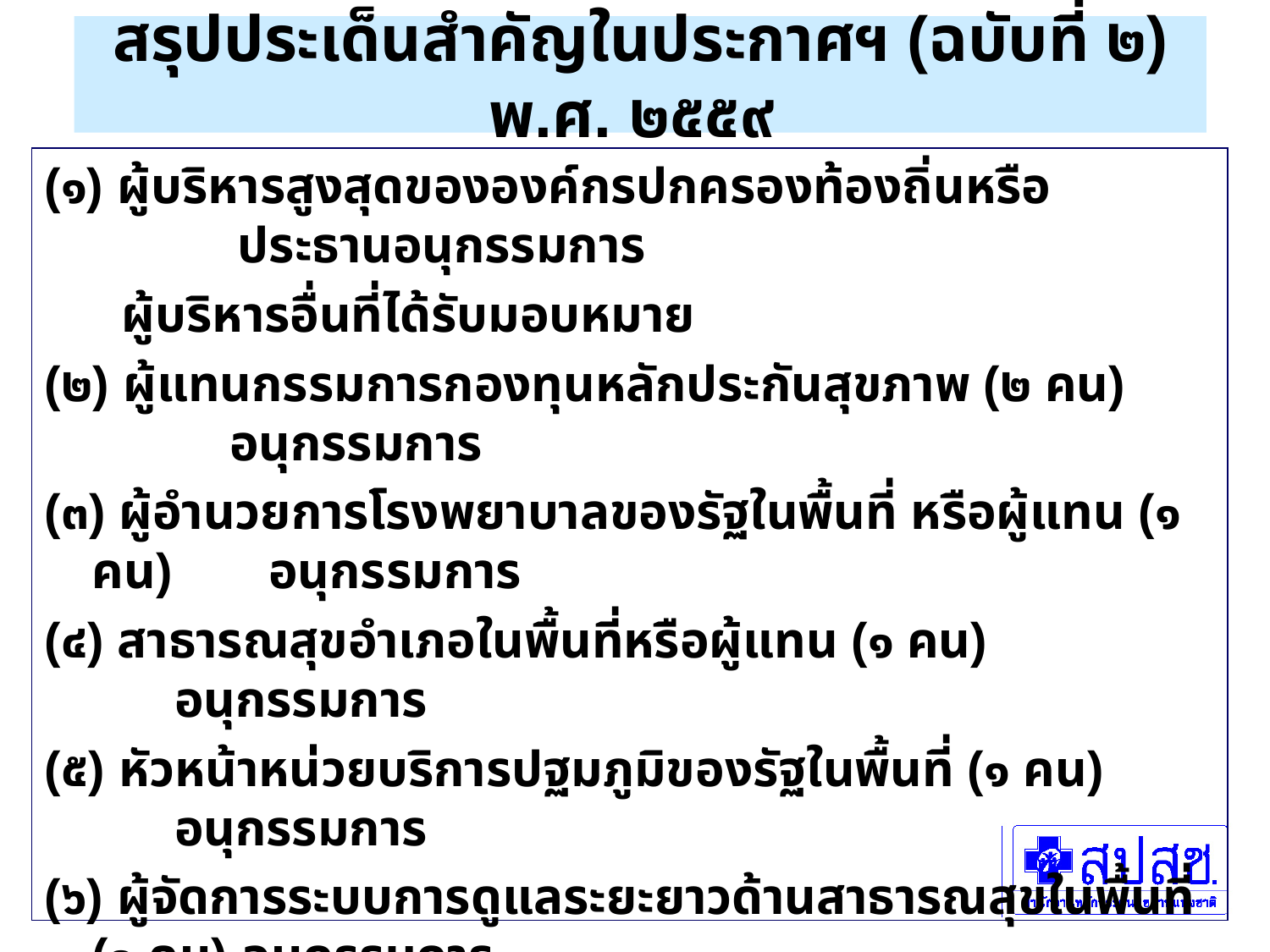

# สรุปประเด็นสำคัญในประกาศฯ (ฉบับที่ ๒) พ.ศ. ๒๕๕๙
(๑) ผู้บริหารสูงสุดขององค์กรปกครองท้องถิ่นหรือ     	           ประธานอนุกรรมการ
      ผู้บริหารอื่นที่ได้รับมอบหมาย
(๒) ผู้แทนกรรมการกองทุนหลักประกันสุขภาพ (๒ คน)                 อนุกรรมการ
(๓) ผู้อำนวยการโรงพยาบาลของรัฐในพื้นที่ หรือผู้แทน (๑ คน)       อนุกรรมการ
(๔) สาธารณสุขอำเภอในพื้นที่หรือผู้แทน (๑ คน) 	              อนุกรรมการ
(๕) หัวหน้าหน่วยบริการปฐมภูมิของรัฐในพื้นที่ (๑ คน)	              อนุกรรมการ
(๖) ผู้จัดการระบบการดูแลระยะยาวด้านสาธารณสุขในพื้นที่ (๑ คน) อนุกรรมการ
(๗) ผู้ช่วยเหลือดูแลผู้สูงอายุที่มีภาวะพึ่งพิงในพื้นที่ (๑ คน)            อนุกรรมการ
(๘) ปลัดองค์กรปกครองท้องถิ่นหรือ                             อนุกรรมการและเลขานุการ
     เจ้าหน้าที่อื่นที่ได้รับมอบหมาย (๑ คน)